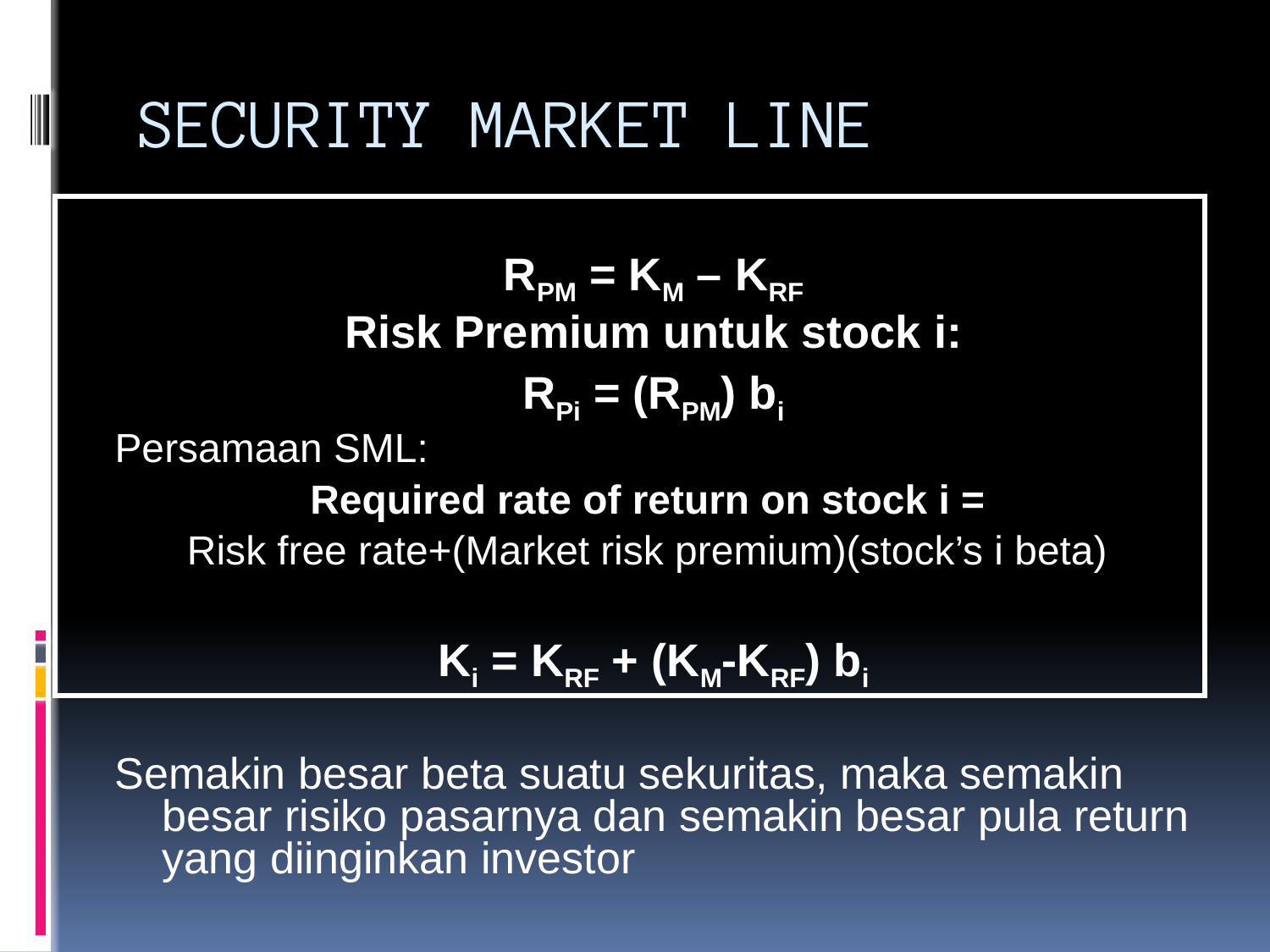

# SECURITY MARKET LINE

RPM = KM – KRF
Risk Premium untuk stock i:
RPi = (RPM) bi
Persamaan SML:
Required rate of return on stock i =
Risk free rate+(Market risk premium)(stock’s i beta)

Ki = KRF + (KM-KRF) bi

Semakin besar beta suatu sekuritas, maka semakin besar risiko pasarnya dan semakin besar pula return yang diinginkan investor